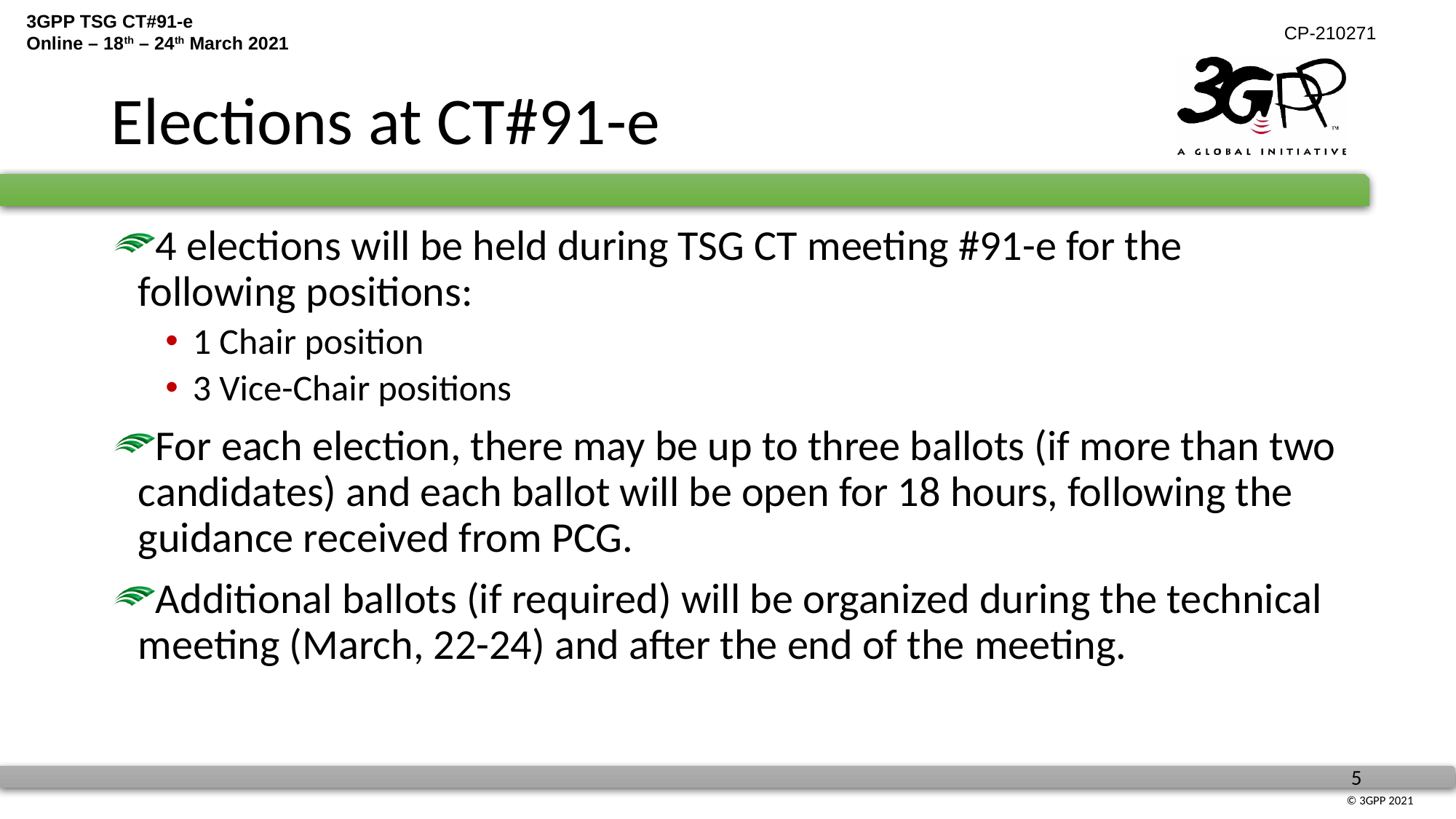

# Elections at CT#91-e
4 elections will be held during TSG CT meeting #91-e for the following positions:
1 Chair position
3 Vice-Chair positions
For each election, there may be up to three ballots (if more than two candidates) and each ballot will be open for 18 hours, following the guidance received from PCG.
Additional ballots (if required) will be organized during the technical meeting (March, 22-24) and after the end of the meeting.